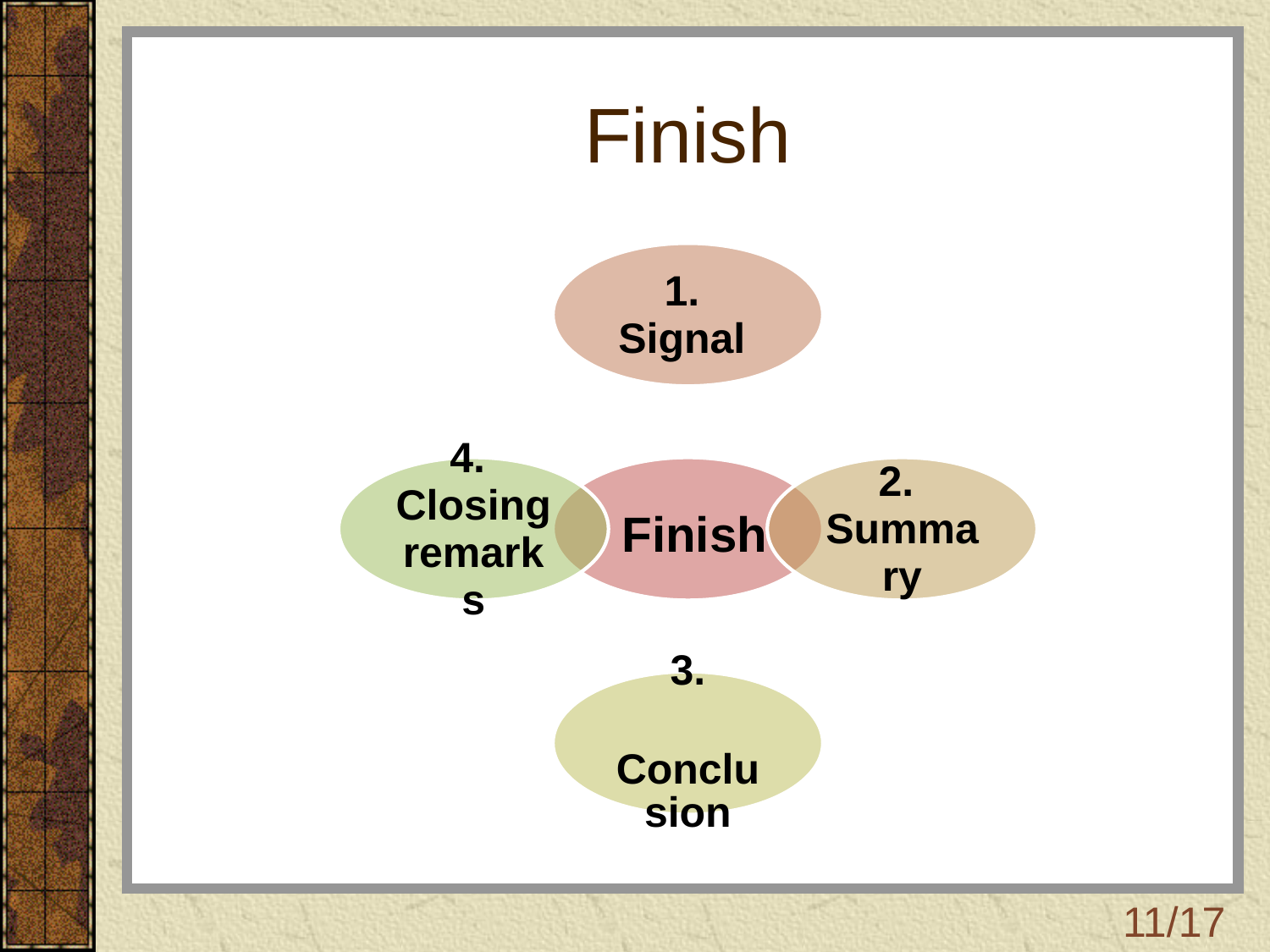

# Finish
 Finish
1.
Signal
2.  Summary
3.
 Conclusion
4.
Closing remarks
11/17